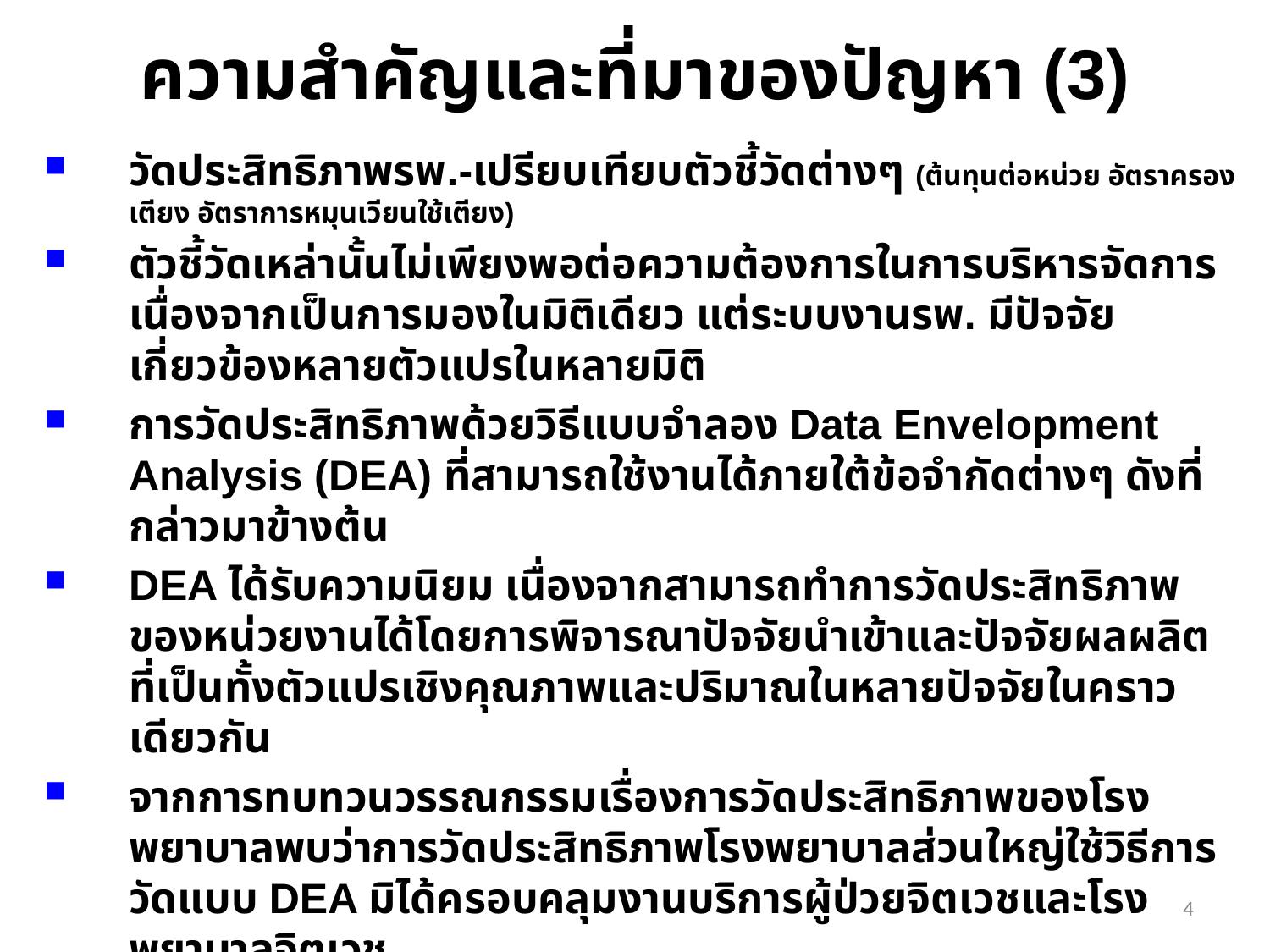

# ความสำคัญและที่มาของปัญหา (3)
วัดประสิทธิภาพรพ.-เปรียบเทียบตัวชี้วัดต่างๆ (ต้นทุนต่อหน่วย อัตราครองเตียง อัตราการหมุนเวียนใช้เตียง)
ตัวชี้วัดเหล่านั้นไม่เพียงพอต่อความต้องการในการบริหารจัดการ เนื่องจากเป็นการมองในมิติเดียว แต่ระบบงานรพ. มีปัจจัยเกี่ยวข้องหลายตัวแปรในหลายมิติ
การวัดประสิทธิภาพด้วยวิธีแบบจำลอง Data Envelopment Analysis (DEA) ที่สามารถใช้งานได้ภายใต้ข้อจำกัดต่างๆ ดังที่กล่าวมาข้างต้น
DEA ได้รับความนิยม เนื่องจากสามารถทำการวัดประสิทธิภาพของหน่วยงานได้โดยการพิจารณาปัจจัยนำเข้าและปัจจัยผลผลิตที่เป็นทั้งตัวแปรเชิงคุณภาพและปริมาณในหลายปัจจัยในคราวเดียวกัน
จากการทบทวนวรรณกรรมเรื่องการวัดประสิทธิภาพของโรงพยาบาลพบว่าการวัดประสิทธิภาพโรงพยาบาลส่วนใหญ่ใช้วิธีการวัดแบบ DEA มิได้ครอบคลุมงานบริการผู้ป่วยจิตเวชและโรงพยาบาลจิตเวช

4